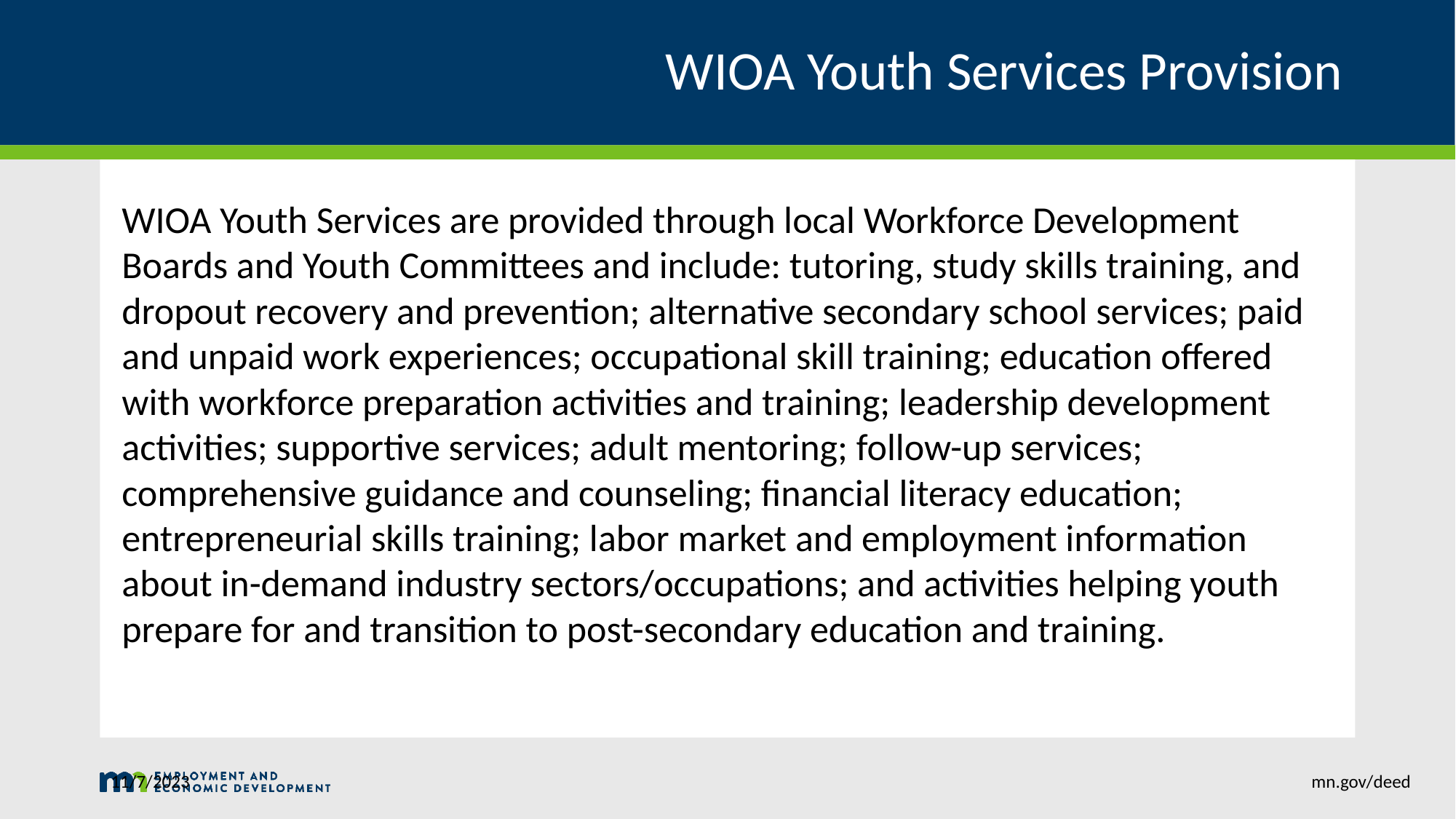

# WIOA Youth Services Provision
WIOA Youth Services are provided through local Workforce Development Boards and Youth Committees and include: tutoring, study skills training, and dropout recovery and prevention; alternative secondary school services; paid and unpaid work experiences; occupational skill training; education offered with workforce preparation activities and training; leadership development activities; supportive services; adult mentoring; follow-up services; comprehensive guidance and counseling; financial literacy education; entrepreneurial skills training; labor market and employment information about in-demand industry sectors/occupations; and activities helping youth prepare for and transition to post-secondary education and training.

mn.gov/deed
11/7/2023